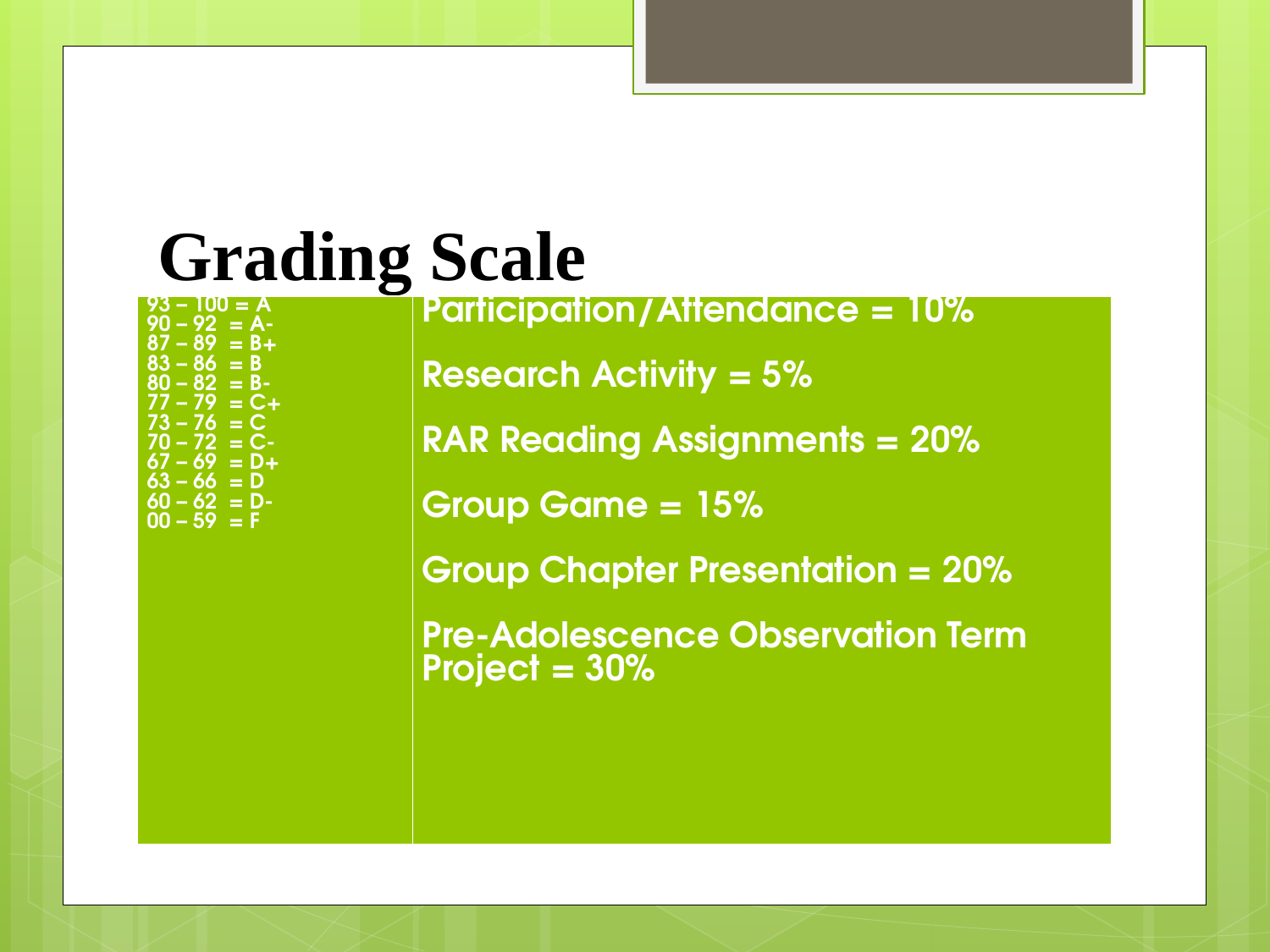

# Grading Scale
| 93 – 100 = A 90 – 92 = A- 87 – 89 = B+ 83 – 86 = B 80 – 82 = B- 77 – 79 = C+ 73 – 76 = C 70 – 72 = C- 67 – 69 = D+ 63 – 66 = D 60 – 62 = D- 00 – 59 = F | Participation/Attendance = 10%   Research Activity = 5%   RAR Reading Assignments = 20%   Group Game = 15%   Group Chapter Presentation = 20%   Pre-Adolescence Observation Term Project = 30% |
| --- | --- |